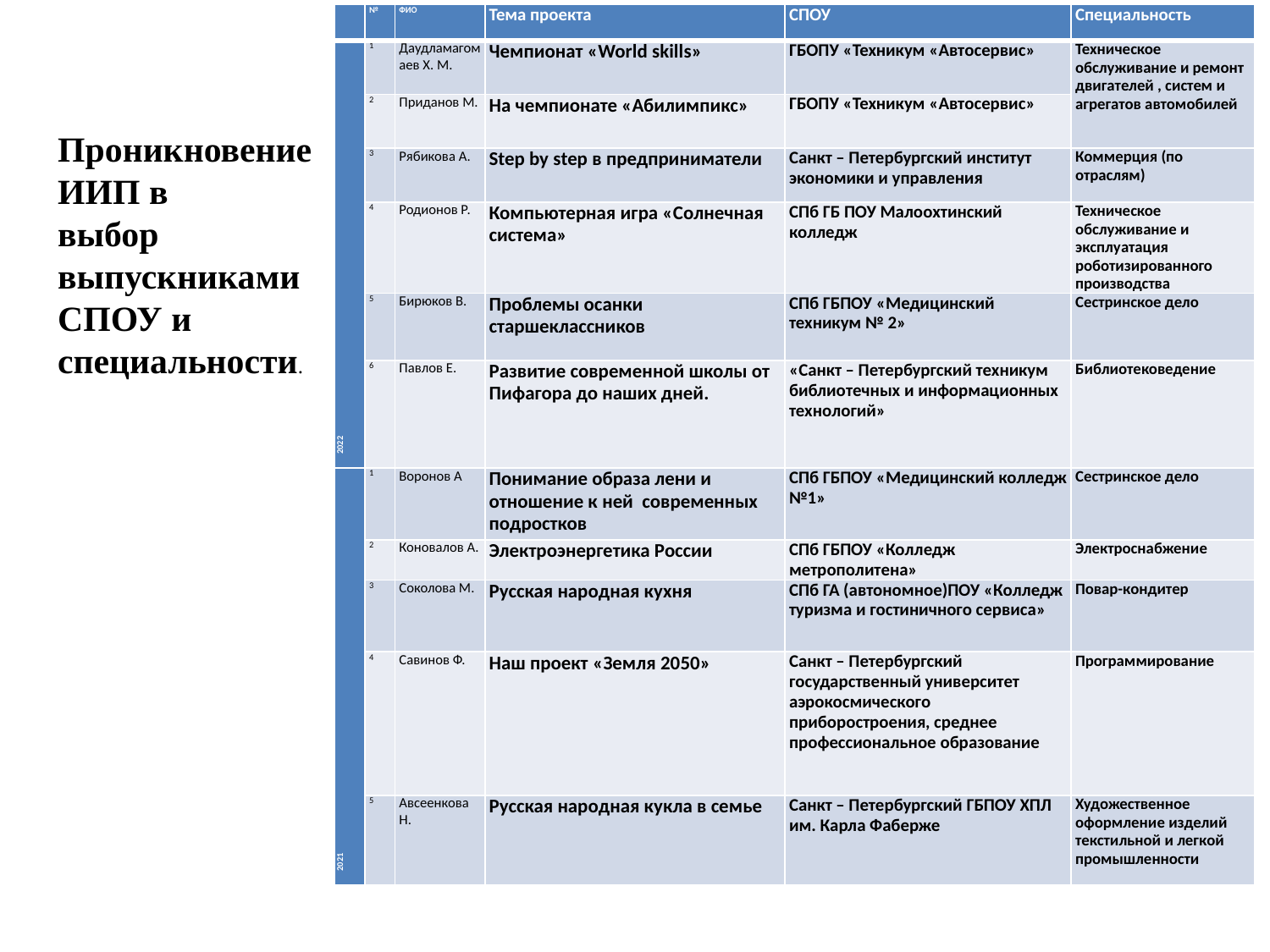

|  | № | ФИО | Тема проекта | СПОУ | Специальность |
| --- | --- | --- | --- | --- | --- |
| 2022 | 1 | Даудламагомаев Х. М. | Чемпионат «World skills» | ГБОПУ «Техникум «Автосервис» | Техническое обслуживание и ремонт двигателей , систем и агрегатов автомобилей |
|  | 2 | Приданов М. | На чемпионате «Абилимпикс» | ГБОПУ «Техникум «Автосервис» |  |
|  | 3 | Рябикова А. | Step by step в предприниматели | Санкт – Петербургский институт экономики и управления | Коммерция (по отраслям) |
|  | 4 | Родионов Р. | Компьютерная игра «Солнечная система» | СПб ГБ ПОУ Малоохтинский колледж | Техническое обслуживание и эксплуатация роботизированного производства |
|  | 5 | Бирюков В. | Проблемы осанки старшеклассников | СПб ГБПОУ «Медицинский техникум № 2» | Сестринское дело |
|  | 6 | Павлов Е. | Развитие современной школы от Пифагора до наших дней. | «Санкт – Петербургский техникум библиотечных и информационных технологий» | Библиотековедение |
| 2021 | 1 | Воронов А | Понимание образа лени и отношение к ней современных подростков | СПб ГБПОУ «Медицинский колледж №1» | Сестринское дело |
|  | 2 | Коновалов А. | Электроэнергетика России | СПб ГБПОУ «Колледж метрополитена» | Электроснабжение |
|  | 3 | Соколова М. | Русская народная кухня | СПб ГА (автономное)ПОУ «Колледж туризма и гостиничного сервиса» | Повар-кондитер |
|  | 4 | Савинов Ф. | Наш проект «Земля 2050» | Санкт – Петербургский государственный университет аэрокосмического приборостроения, среднее профессиональное образование | Программирование |
|  | 5 | Авсеенкова Н. | Русская народная кукла в семье | Санкт – Петербургский ГБПОУ ХПЛ им. Карла Фаберже | Художественное оформление изделий текстильной и легкой промышленности |
Проникновение
ИИП в
выбор
выпускниками
СПОУ и
специальности.